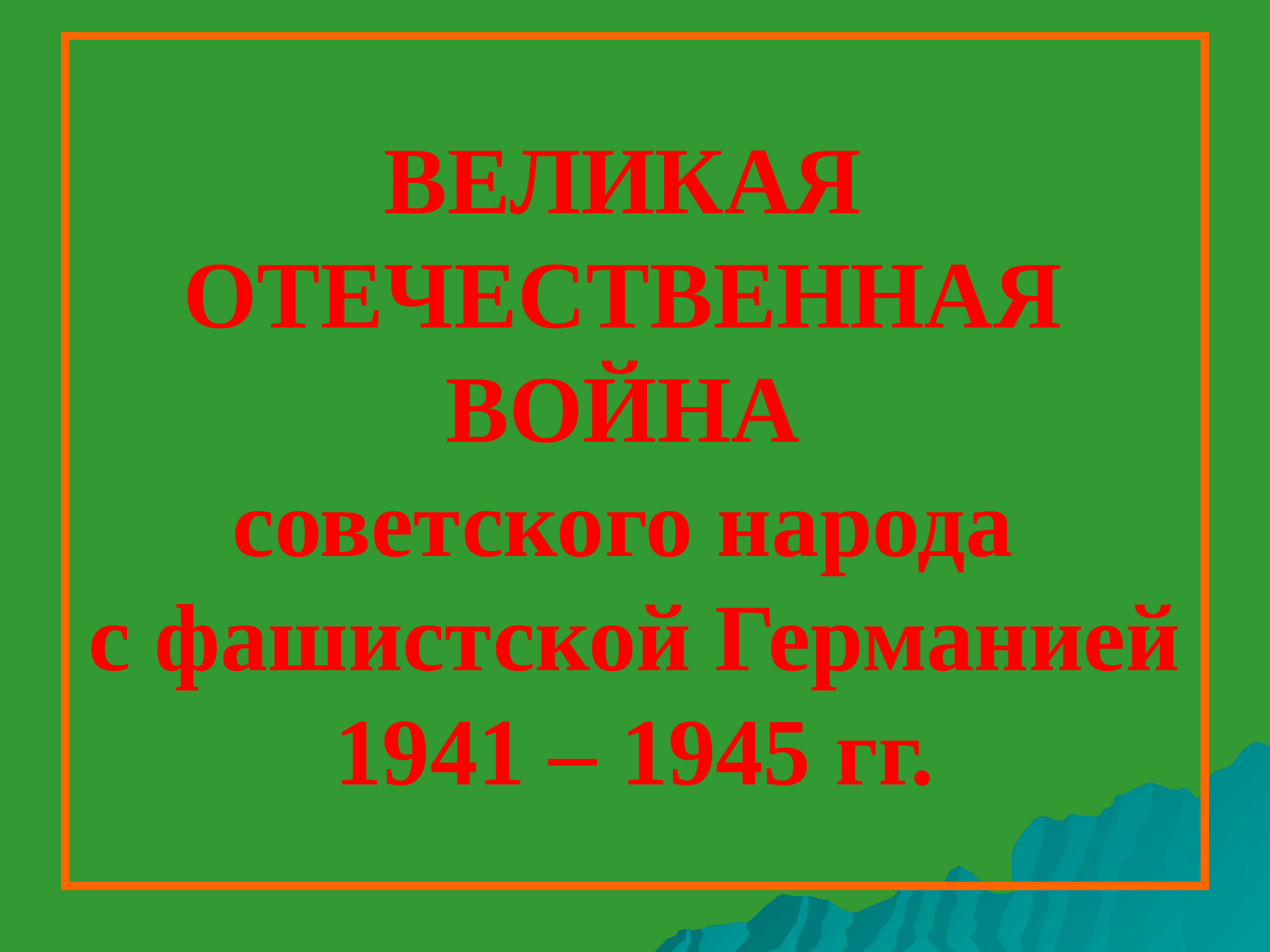

# ВЕЛИКАЯ ОТЕЧЕСТВЕННАЯ ВОЙНА советского народа с фашистской Германией 1941 – 1945 гг.